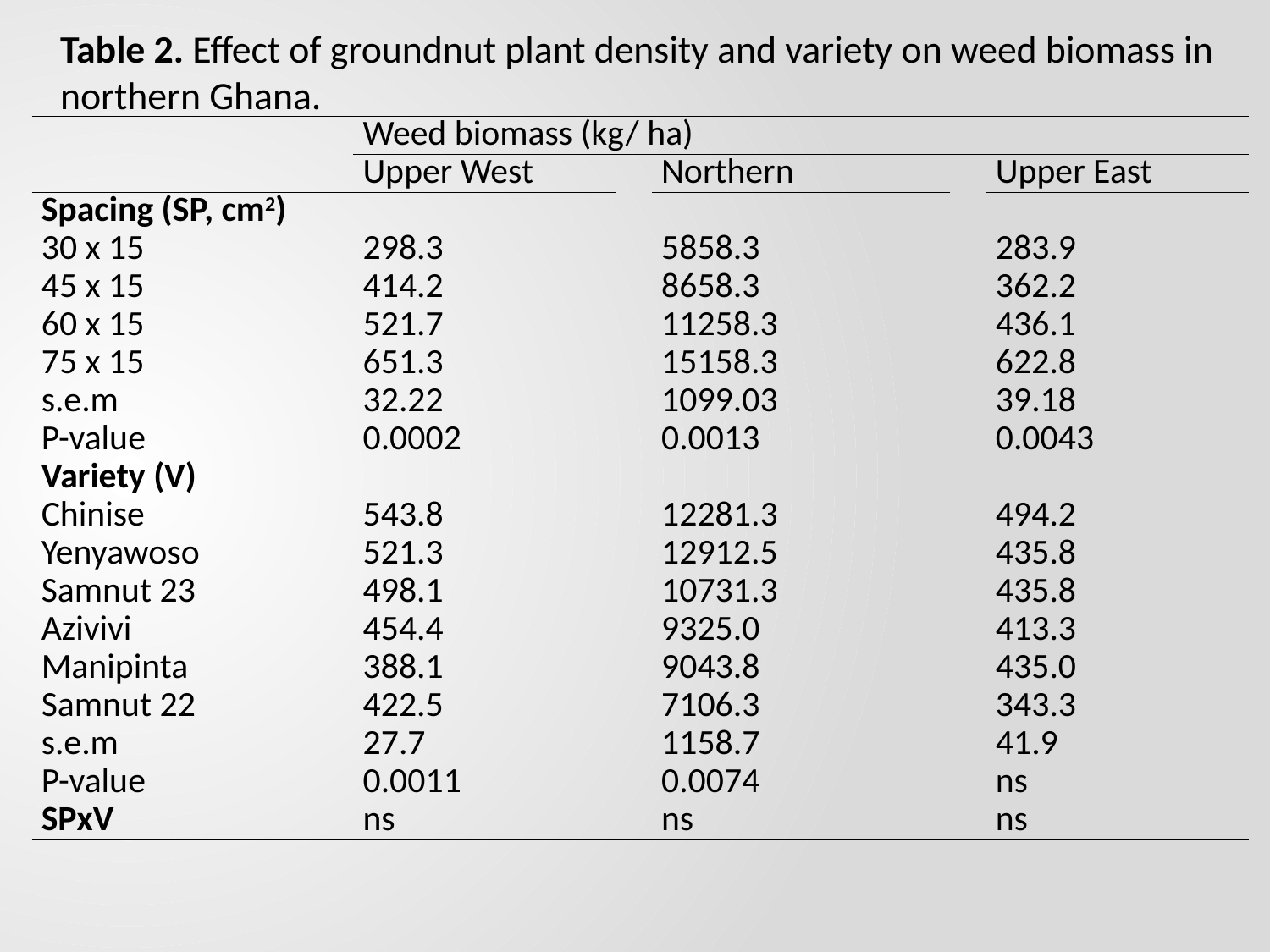

Table 2. Effect of groundnut plant density and variety on weed biomass in northern Ghana.
|  | Weed biomass (kg/ ha) |  |  |  |  |
| --- | --- | --- | --- | --- | --- |
|  | Upper West |  | Northern |  | Upper East |
| Spacing (SP, cm2) |  |  |  |  |  |
| 30 x 15 | 298.3 |  | 5858.3 |  | 283.9 |
| 45 x 15 | 414.2 |  | 8658.3 |  | 362.2 |
| 60 x 15 | 521.7 |  | 11258.3 |  | 436.1 |
| 75 x 15 | 651.3 |  | 15158.3 |  | 622.8 |
| s.e.m | 32.22 |  | 1099.03 |  | 39.18 |
| P-value | 0.0002 |  | 0.0013 |  | 0.0043 |
| Variety (V) |  |  |  |  |  |
| Chinise | 543.8 |  | 12281.3 |  | 494.2 |
| Yenyawoso | 521.3 |  | 12912.5 |  | 435.8 |
| Samnut 23 | 498.1 |  | 10731.3 |  | 435.8 |
| Azivivi | 454.4 |  | 9325.0 |  | 413.3 |
| Manipinta | 388.1 |  | 9043.8 |  | 435.0 |
| Samnut 22 | 422.5 |  | 7106.3 |  | 343.3 |
| s.e.m | 27.7 |  | 1158.7 |  | 41.9 |
| P-value | 0.0011 |  | 0.0074 |  | ns |
| SPxV | ns |  | ns |  | ns |